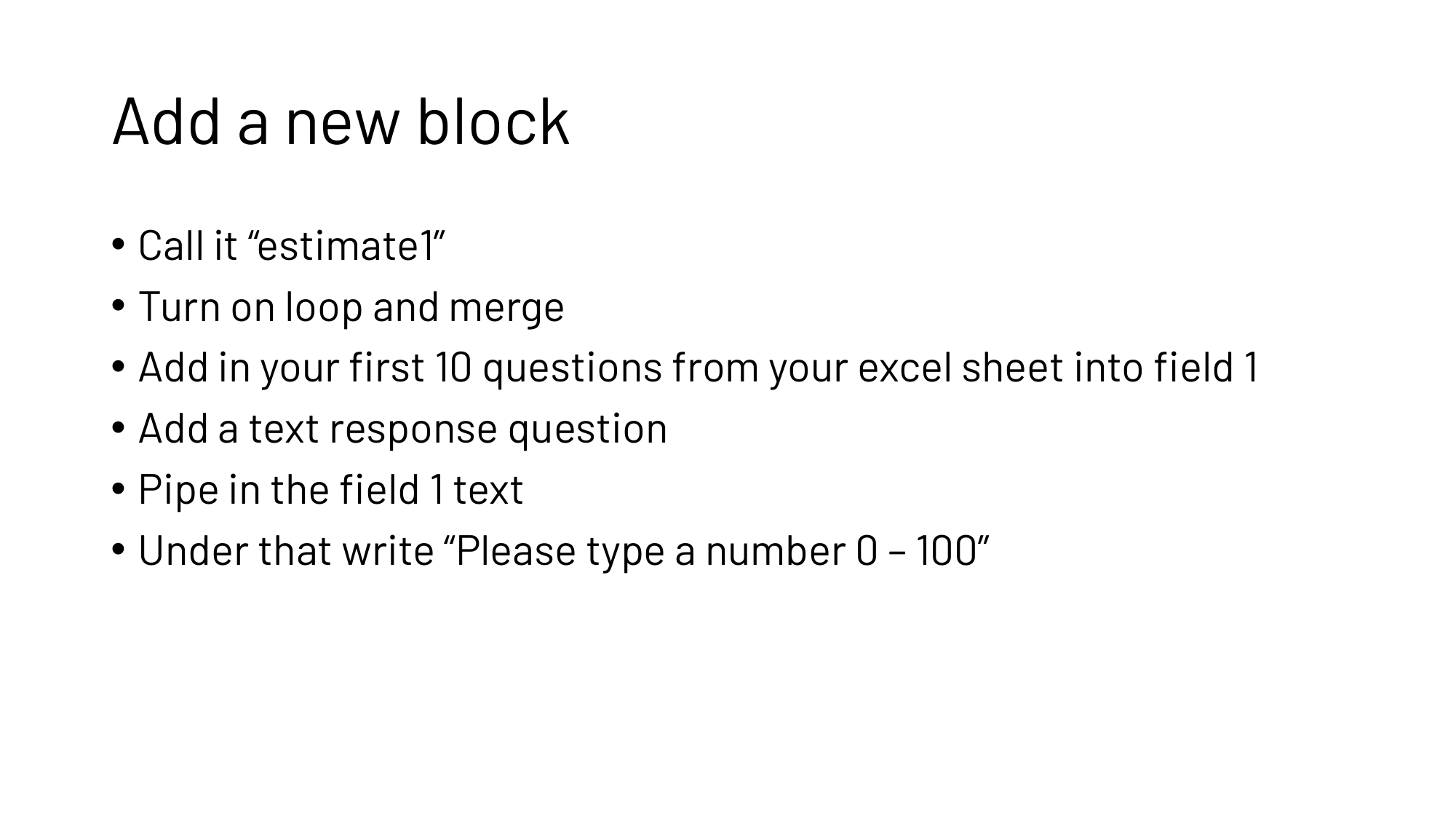

# Add a new block
Call it “estimate1”
Turn on loop and merge
Add in your first 10 questions from your excel sheet into field 1
Add a text response question
Pipe in the field 1 text
Under that write “Please type a number 0 – 100”